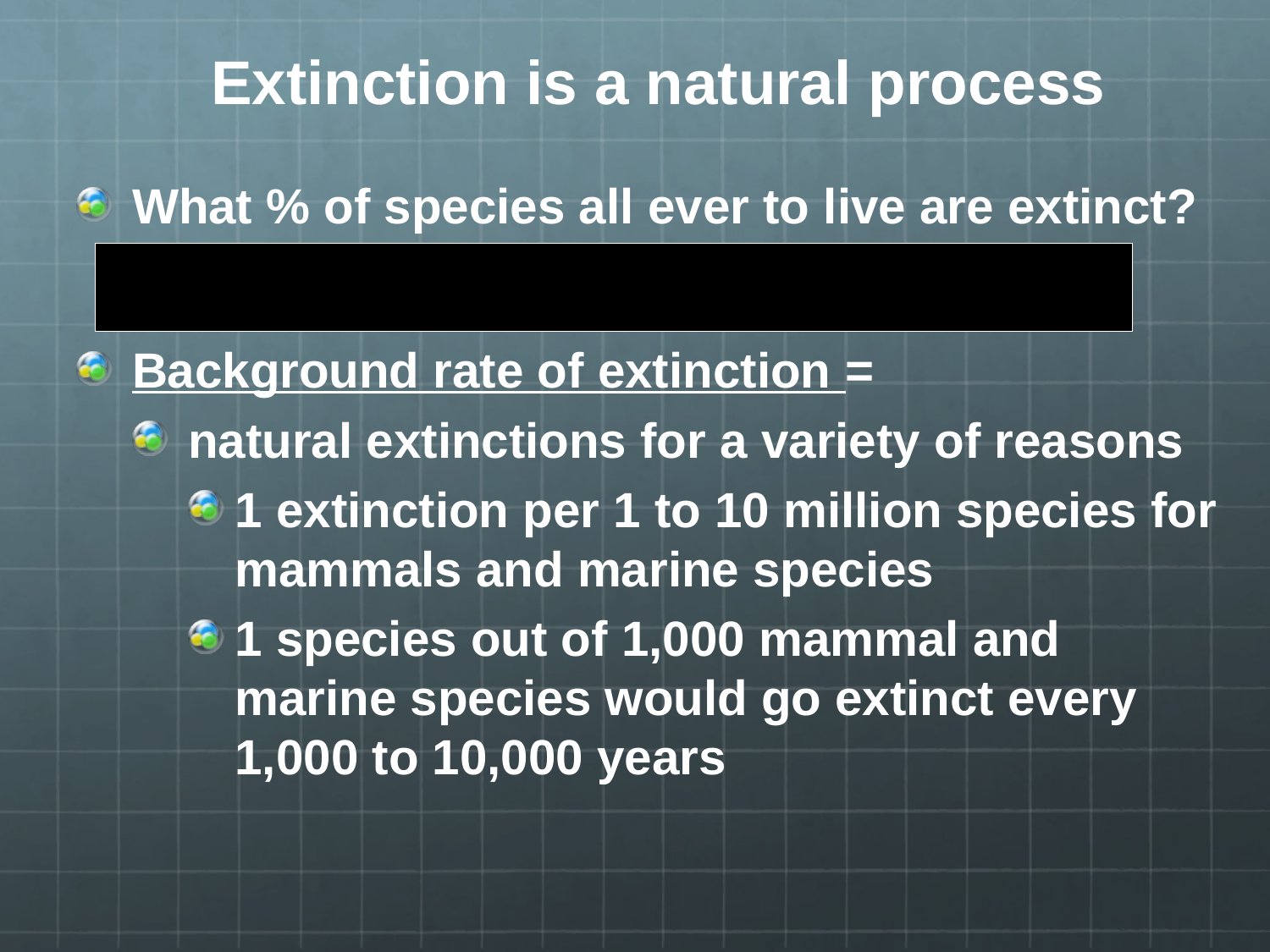

# Extinction is a natural process
What % of species all ever to live are extinct?
Paleontologists estimate 99%
Background rate of extinction =
natural extinctions for a variety of reasons
1 extinction per 1 to 10 million species for mammals and marine species
1 species out of 1,000 mammal and marine species would go extinct every 1,000 to 10,000 years